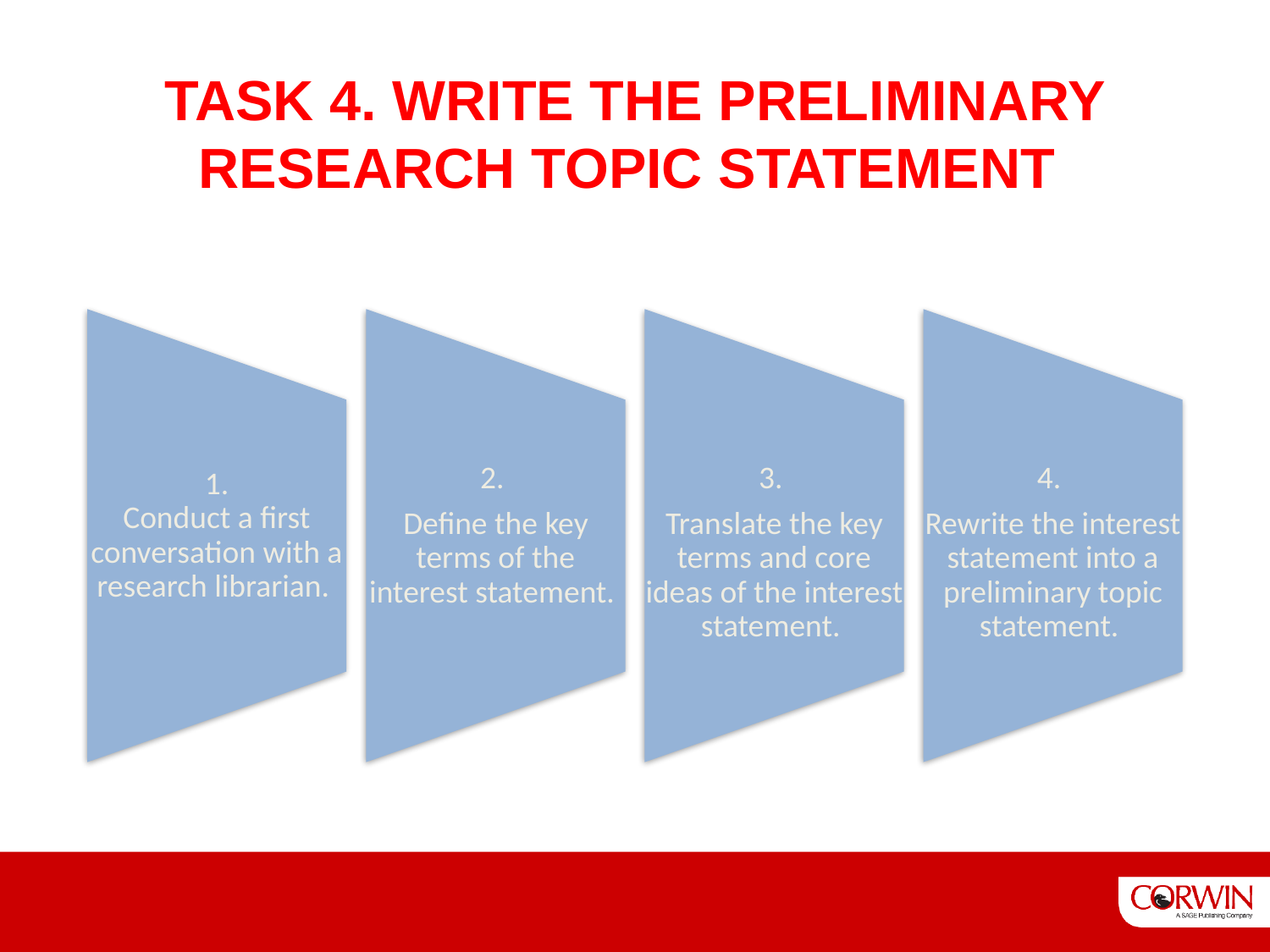

# TASK 4. WRITE THE PRELIMINARY RESEARCH TOPIC STATEMENT
1.
Conduct a first conversation with a research librarian.
2.
Define the key terms of the interest statement.
3.
Translate the key terms and core ideas of the interest statement.
4.
Rewrite the interest statement into a preliminary topic statement.